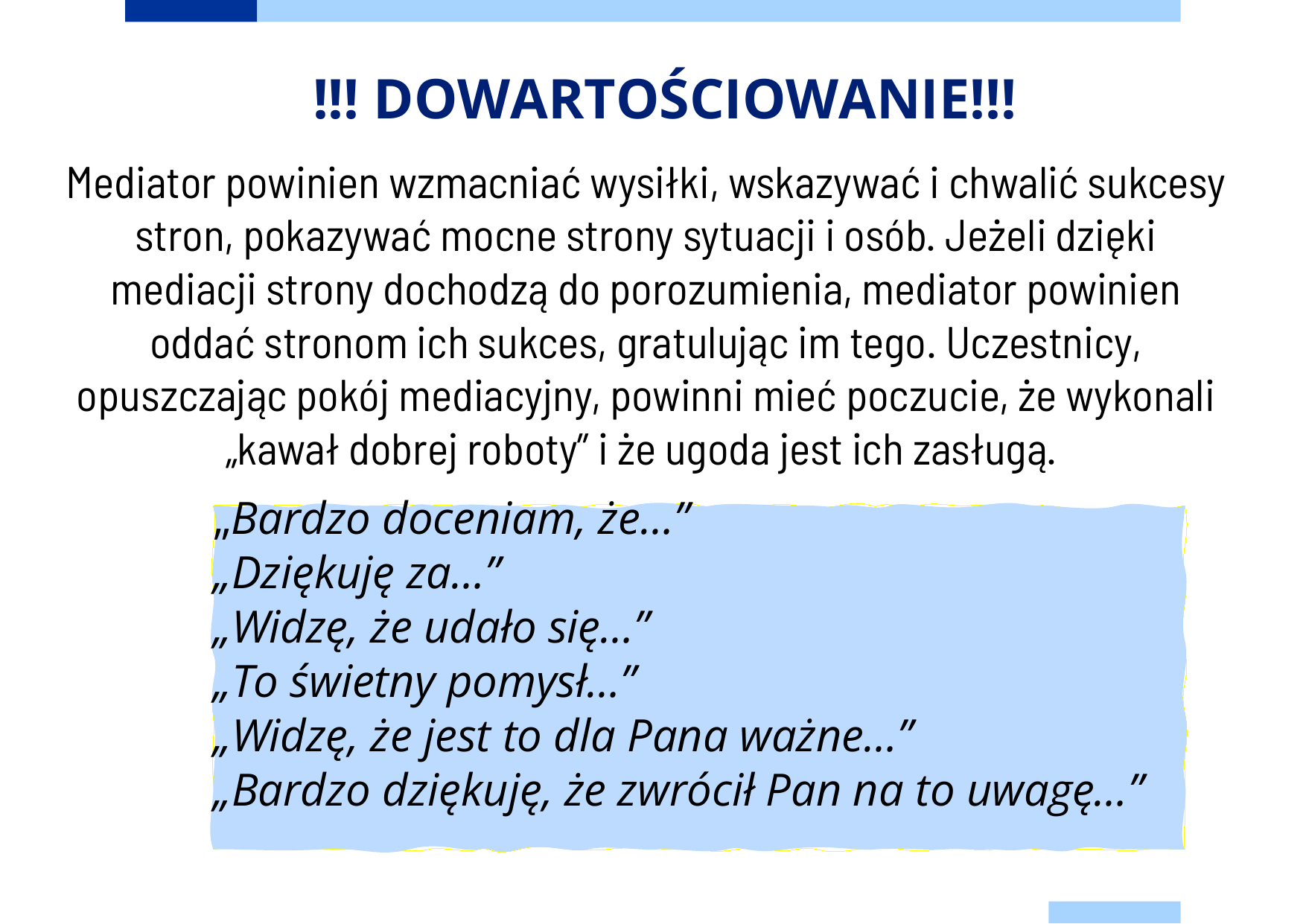

# !!! DOWARTOŚCIOWANIE!!!
	Mediator powinien wzmacniać wysiłki, wskazywać i chwalić sukcesy stron, pokazywać mocne strony sytuacji i osób. Jeżeli dzięki mediacji strony dochodzą do porozumienia, mediator powinien oddać stronom ich sukces, gratulując im tego. Uczestnicy, opuszczając pokój mediacyjny, powinni mieć poczucie, że wykonali „kawał dobrej roboty” i że ugoda jest ich zasługą.
„Bardzo doceniam, że…”
„Dziękuję za…”
„Widzę, że udało się…”
„To świetny pomysł…”
„Widzę, że jest to dla Pana ważne…”
„Bardzo dziękuję, że zwrócił Pan na to uwagę…”

11